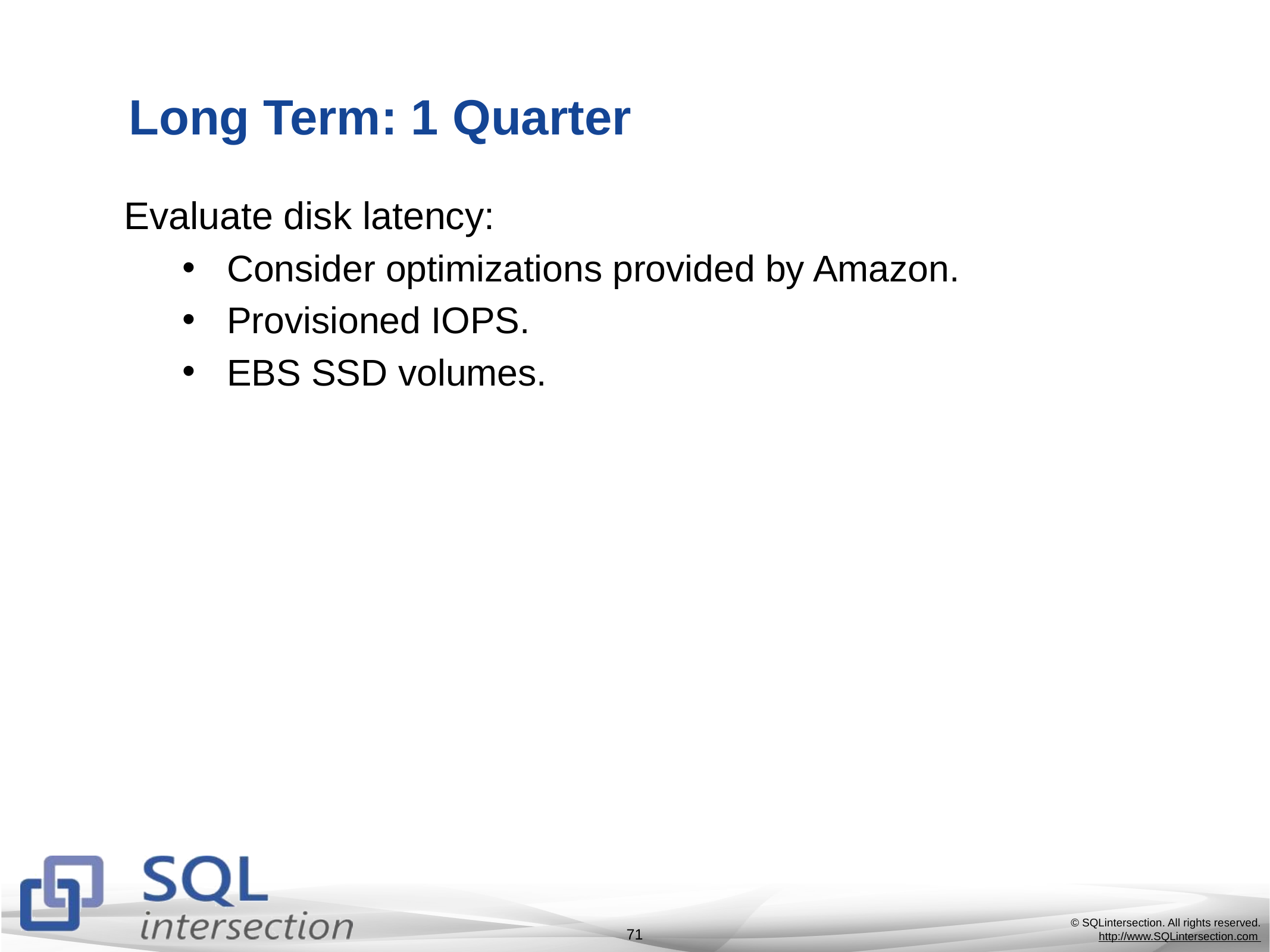

# Long Term: 1 Quarter
Evaluate disk latency:
Consider optimizations provided by Amazon.
Provisioned IOPS.
EBS SSD volumes.